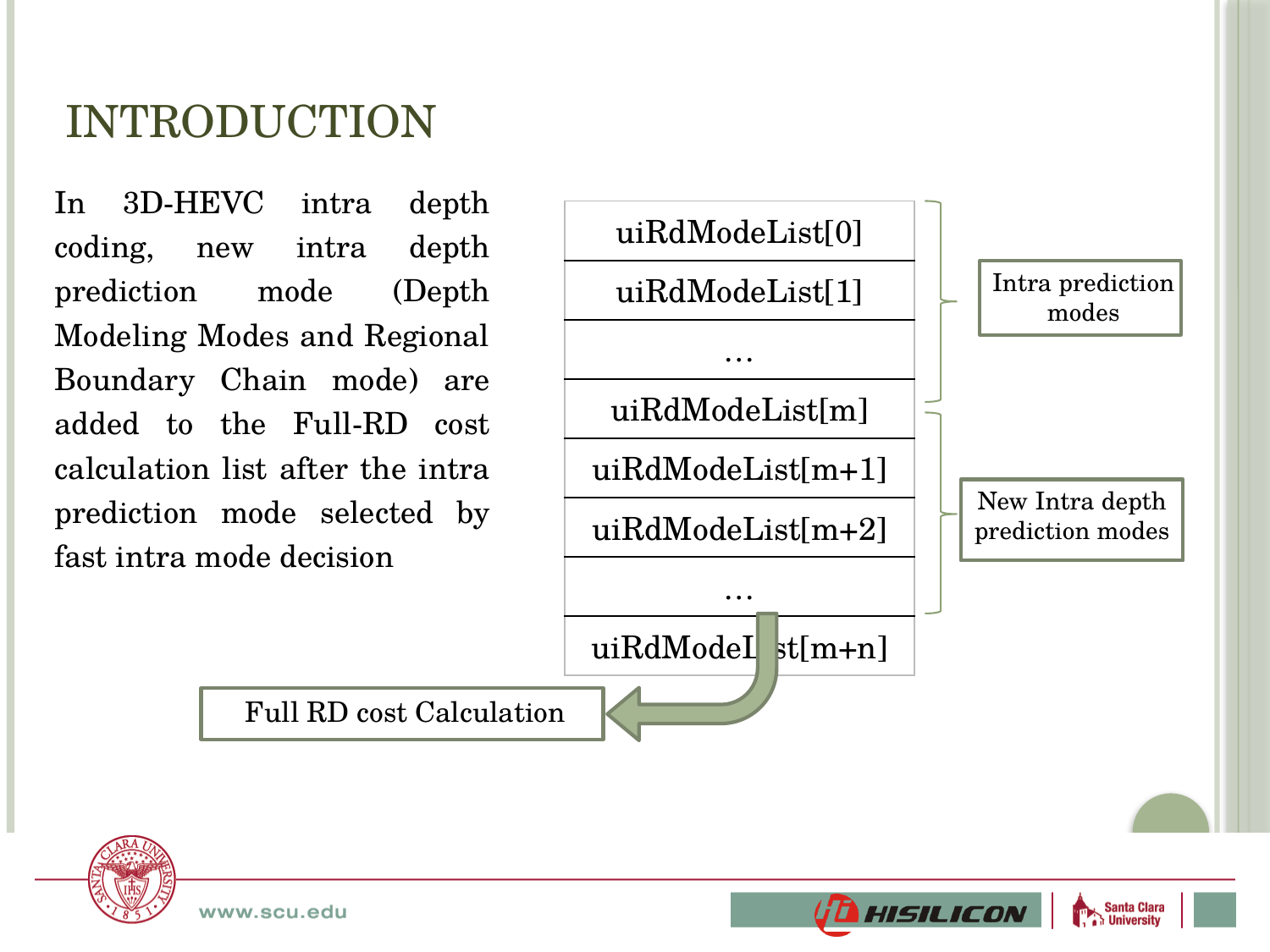

# Introduction
In 3D-HEVC intra depth coding, new intra depth prediction mode (Depth Modeling Modes and Regional Boundary Chain mode) are added to the Full-RD cost calculation list after the intra prediction mode selected by fast intra mode decision
| uiRdModeList[0] |
| --- |
| uiRdModeList[1] |
| … |
| uiRdModeList[m] |
| uiRdModeList[m+1] |
| uiRdModeList[m+2] |
| … |
| uiRdModeList[m+n] |

Intra prediction modes

New Intra depth prediction modes

Full RD cost Calculation